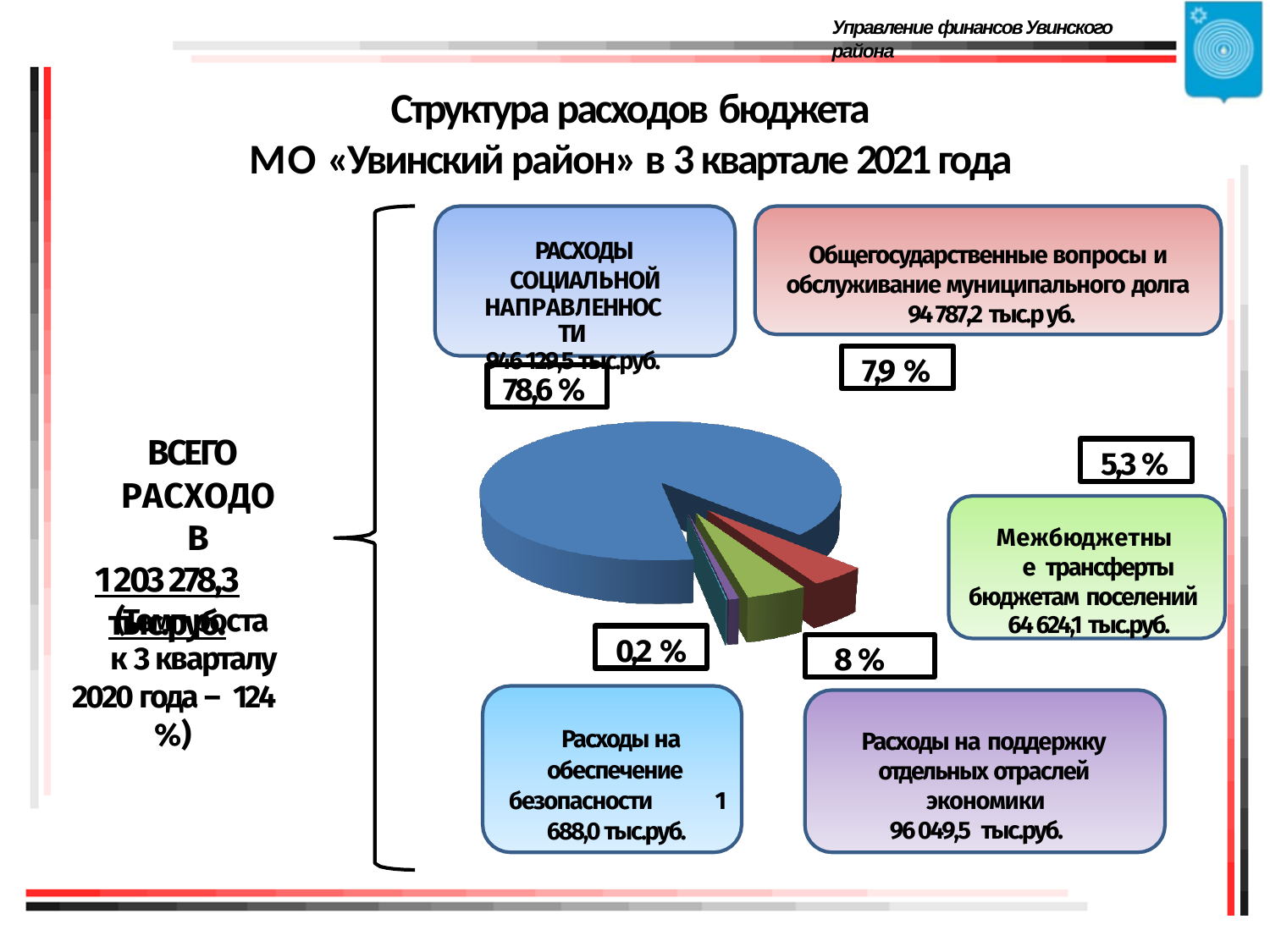

Управление финансов Увинского района

# Структура расходов бюджета
МО «Увинский район» в 3 квартале 2021 года

РАСХОДЫ  СОЦИАЛЬНОЙ
НАПРАВЛЕННОСТИ
946 129,5 тыс.руб.
Общегосударственные вопросы и
обслуживание муниципального долга
94 787,2  тыс.р уб.
7,9 %
78,6 %

ВСЕГО  РАСХОДОВ
1 203 278,3 тыс.руб.
5,3 %

Межбюджетные  трансферты
бюджетам поселений  64 624,1 тыс.руб.
(Темп роста  к 3 кварталу
2020 года – 124 %)
0,2 %
8 %

Расходы на  обеспечение  безопасности              1 688,0 тыс.руб.
Расходы на поддержку  отдельных отраслей  экономики
96 049,5  тыс.руб.